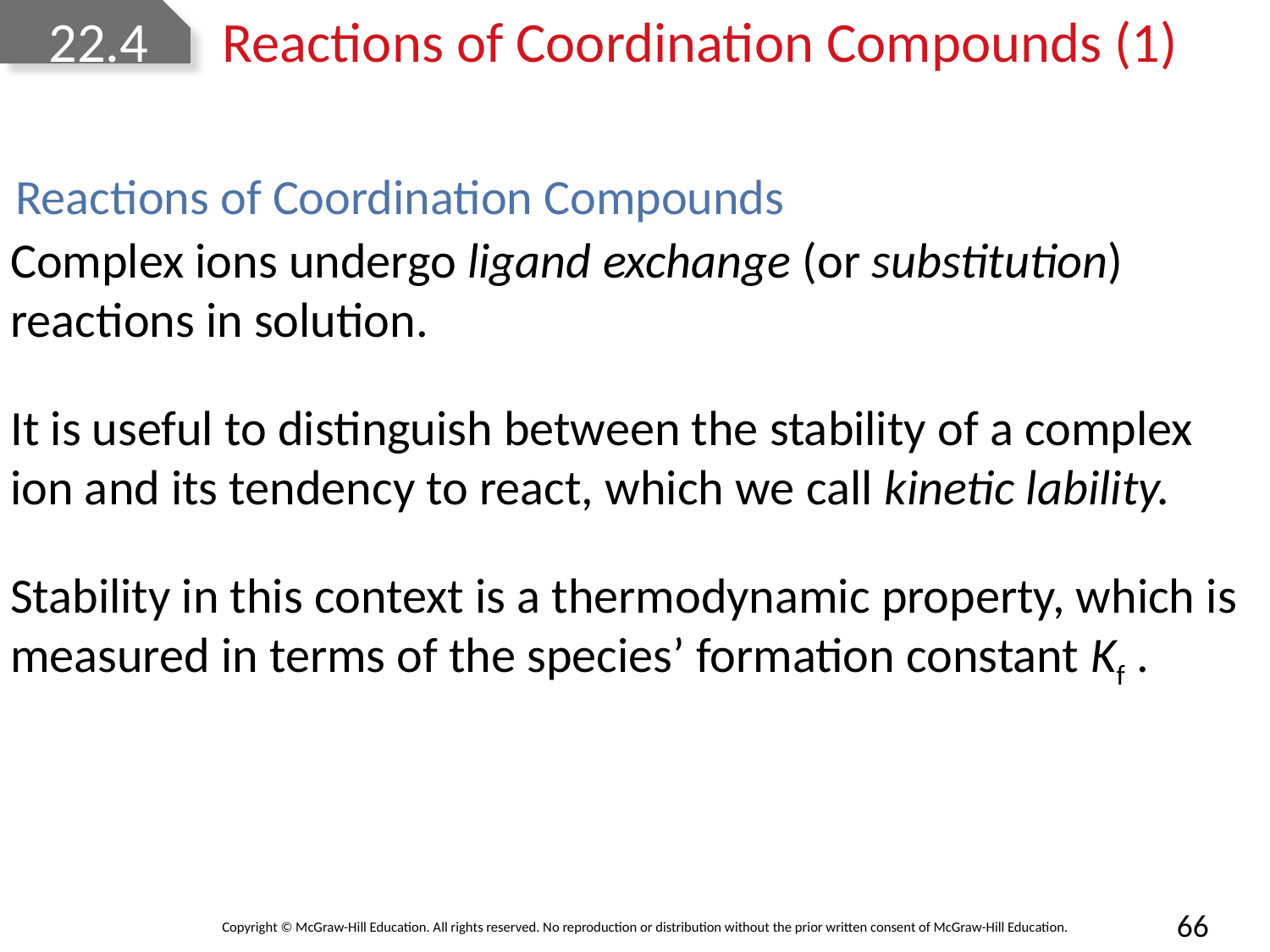

# 22.4	Reactions of Coordination Compounds (1)
Reactions of Coordination Compounds
Complex ions undergo ligand exchange (or substitution) reactions in solution.
It is useful to distinguish between the stability of a complex ion and its tendency to react, which we call kinetic lability.
Stability in this context is a thermodynamic property, which is measured in terms of the species’ formation constant Kf .